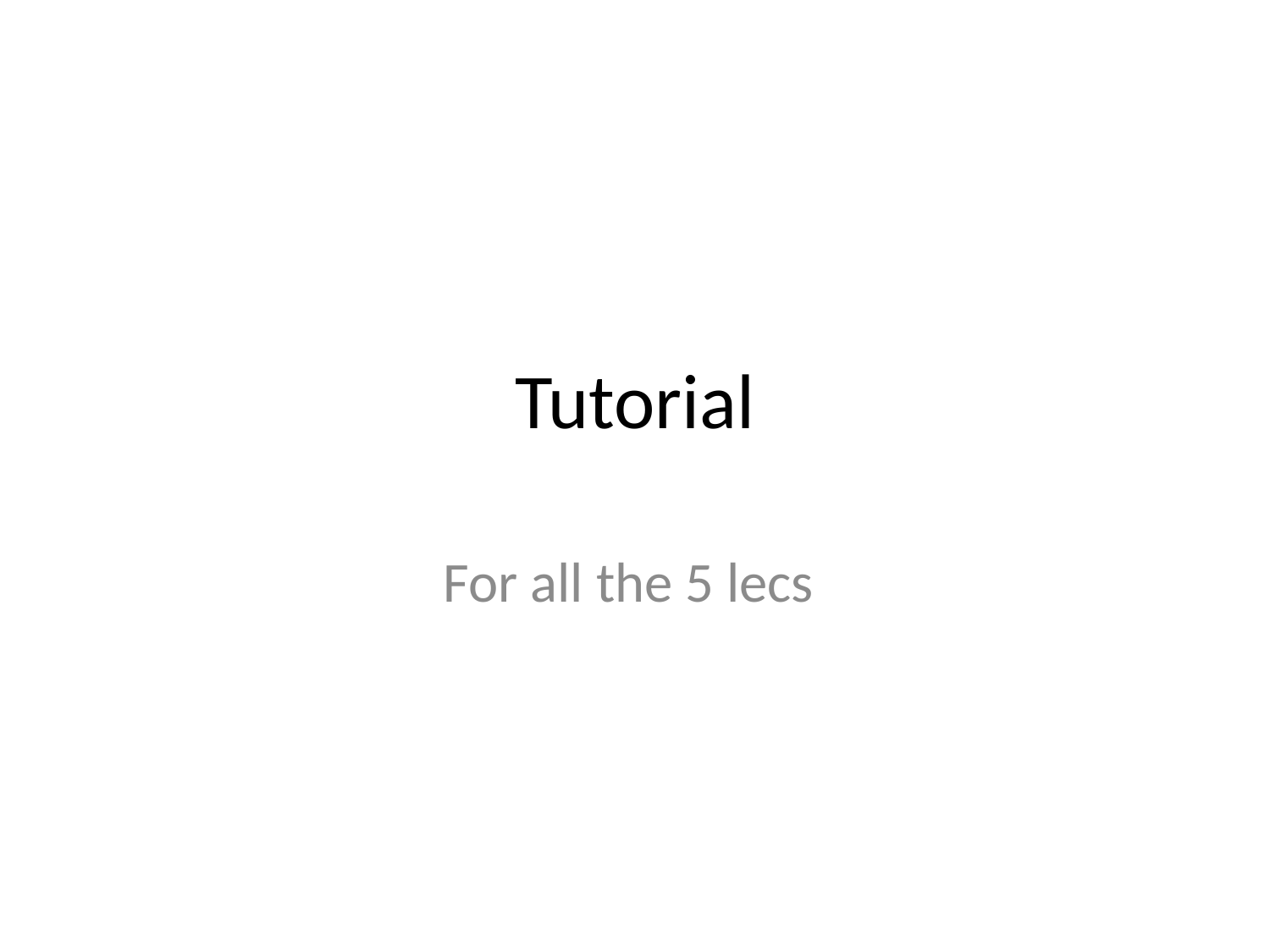

# Tutorial
For all the 5 lecs